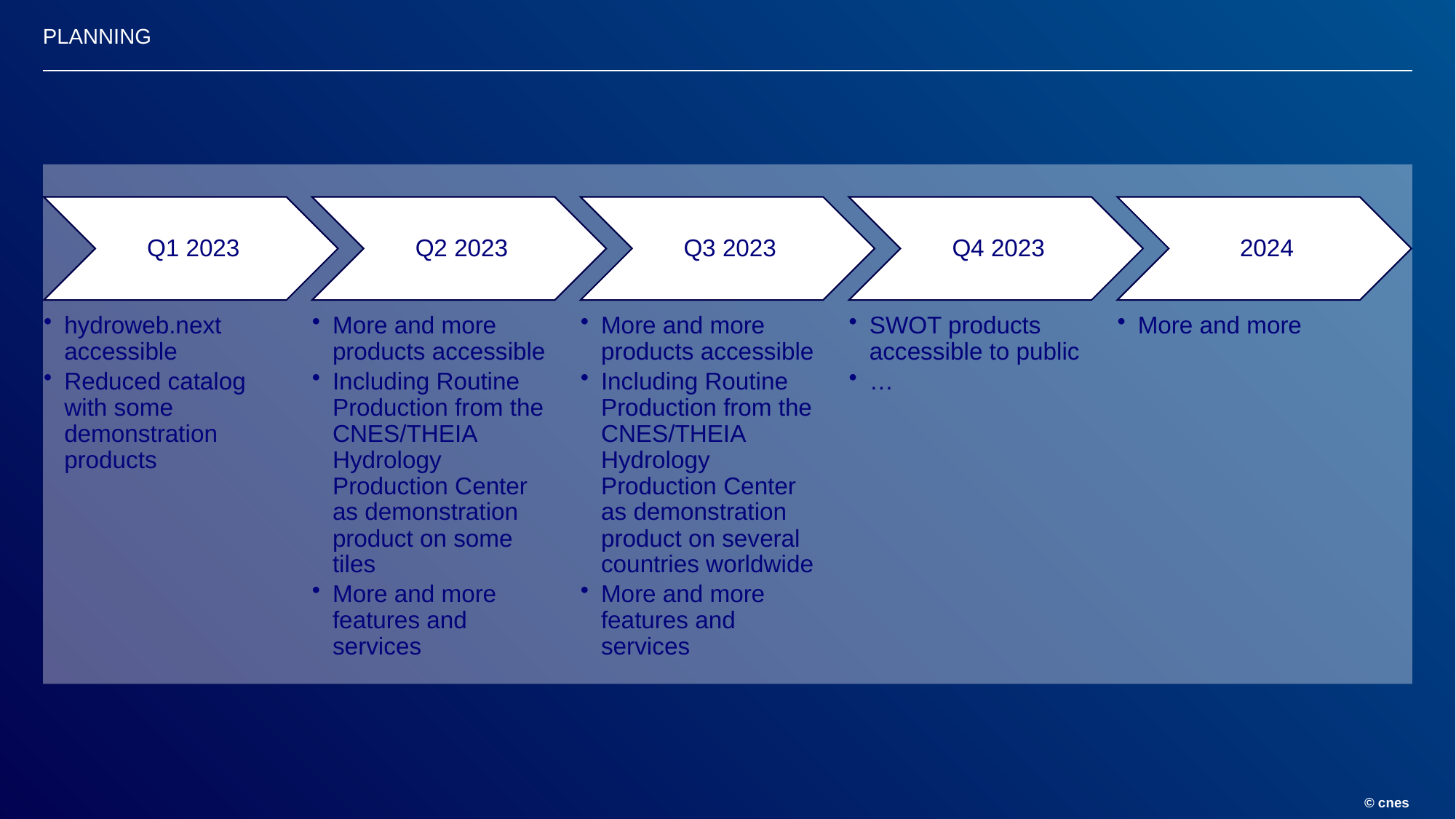

Planning
Q1 2023
hydroweb.next accessible
Reduced catalog with some demonstration products
Q2 2023
More and more products accessible
Including Routine Production from the CNES/THEIA Hydrology Production Center as demonstration product on some tiles
More and more features and services
Q3 2023
More and more products accessible
Including Routine Production from the CNES/THEIA Hydrology Production Center as demonstration product on several countries worldwide
More and more features and services
Q4 2023
SWOT products accessible to public
…
2024
More and more